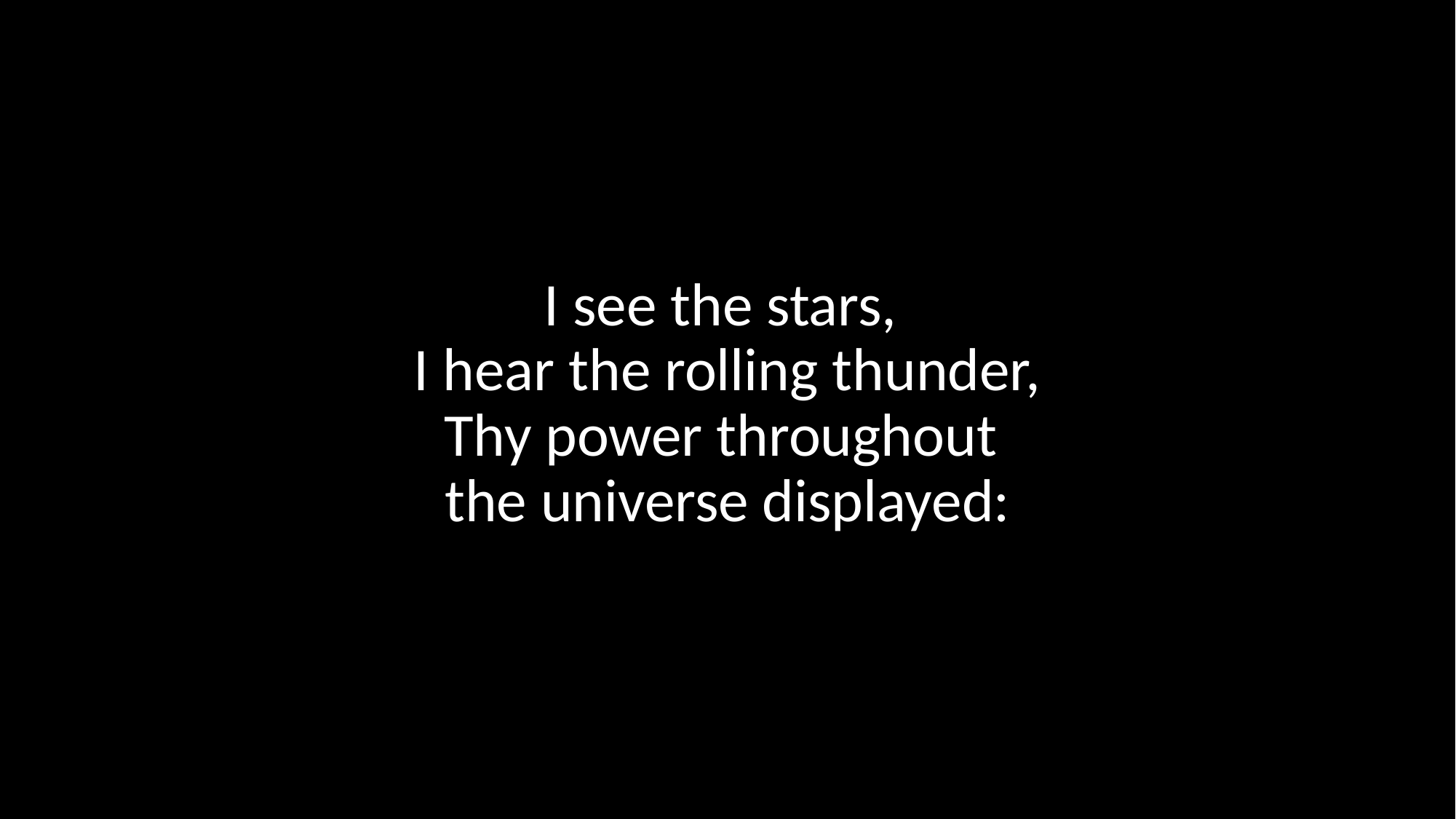

I see the stars,
I hear the rolling thunder,
Thy power throughout
the universe displayed: